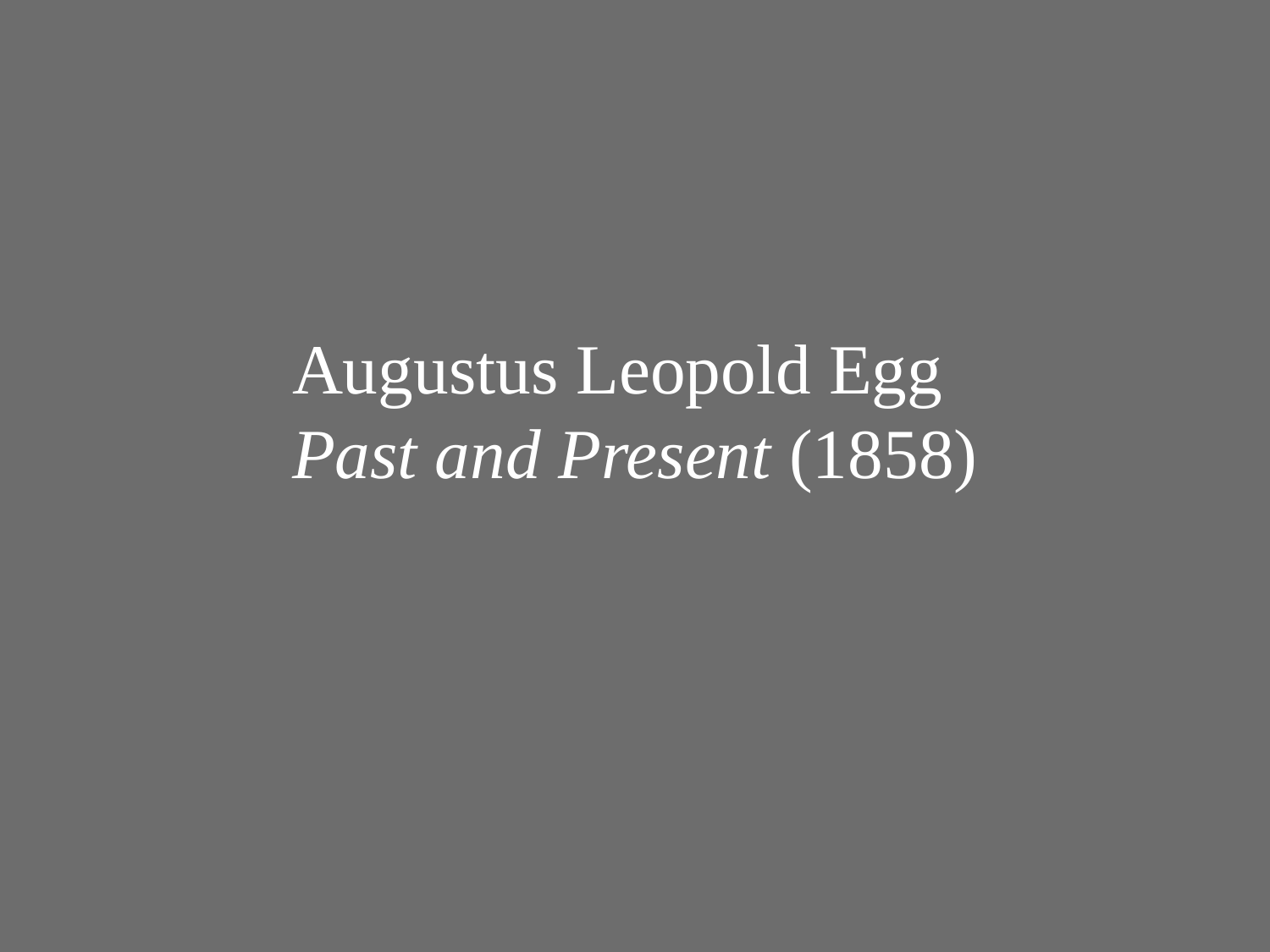

Augustus Leopold Egg
Past and Present (1858)